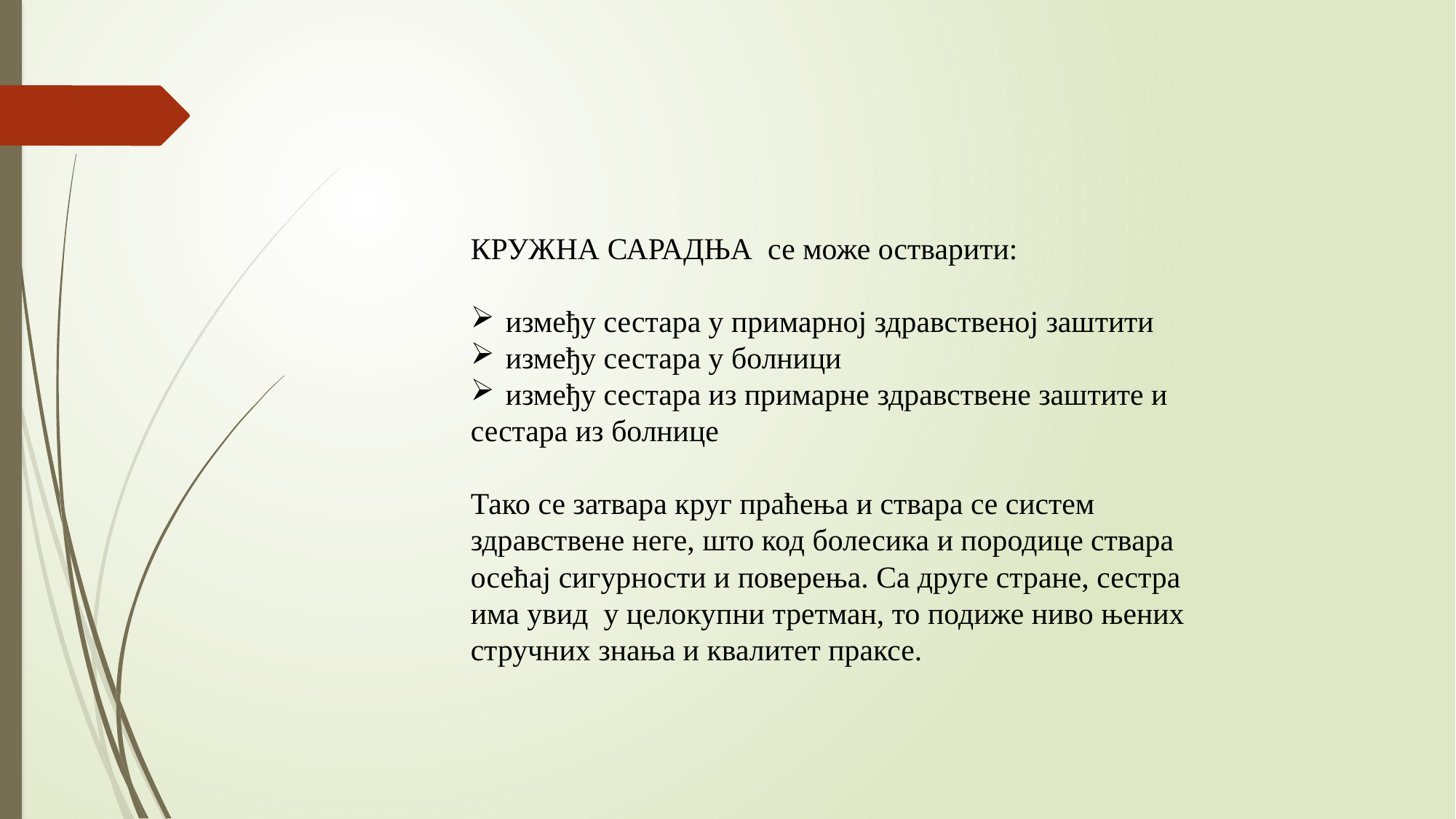

КРУЖНА САРАДЊА  се може остварити:

 између сестара у примарној здравственој заштити
 између сестара у болници
 између сестара из примарне здравствене заштите и
сестара из болнице

Тако се затвара круг праћења и ствара се систем
здравствене неге, што код болесика и породице ствара
осећај сигурности и поверења. Са друге стране, сестра
има увид  у целокупни третман, то подиже ниво њених
стручних знања и квалитет праксе.